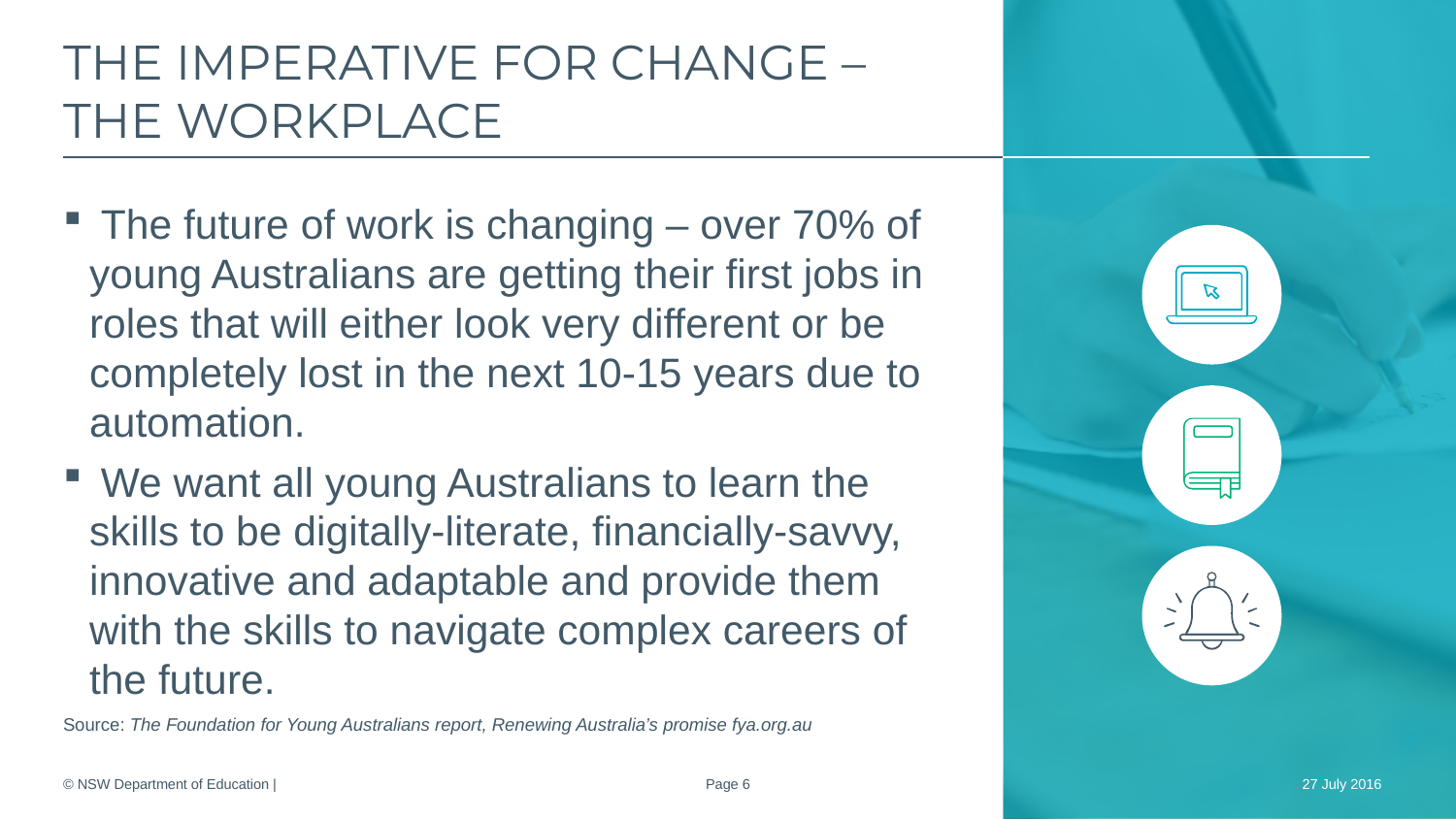

# The imperative for change – the workplace
 The future of work is changing – over 70% of young Australians are getting their first jobs in roles that will either look very different or be completely lost in the next 10-15 years due to automation.
 We want all young Australians to learn the skills to be digitally-literate, financially-savvy, innovative and adaptable and provide them with the skills to navigate complex careers of the future.
Source: The Foundation for Young Australians report, Renewing Australia’s promise fya.org.au

© NSW Department of Education |
Page 6
27 July 2016